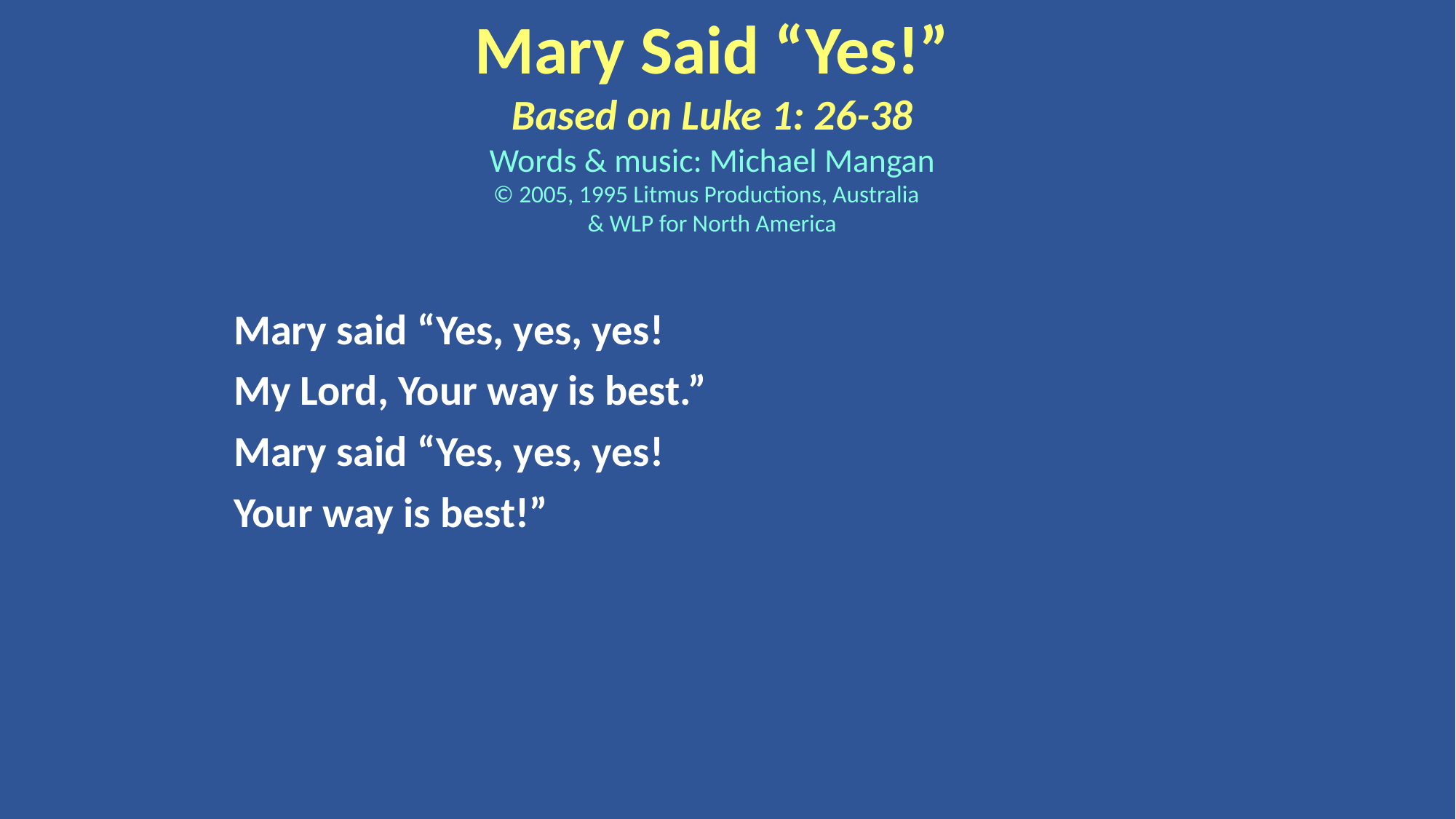

Mary Said “Yes!”
Based on Luke 1: 26-38
Words & music: Michael Mangan
© 2005, 1995 Litmus Productions, Australia
& WLP for North America
Mary said “Yes, yes, yes!
My Lord, Your way is best.”
Mary said “Yes, yes, yes!
Your way is best!”